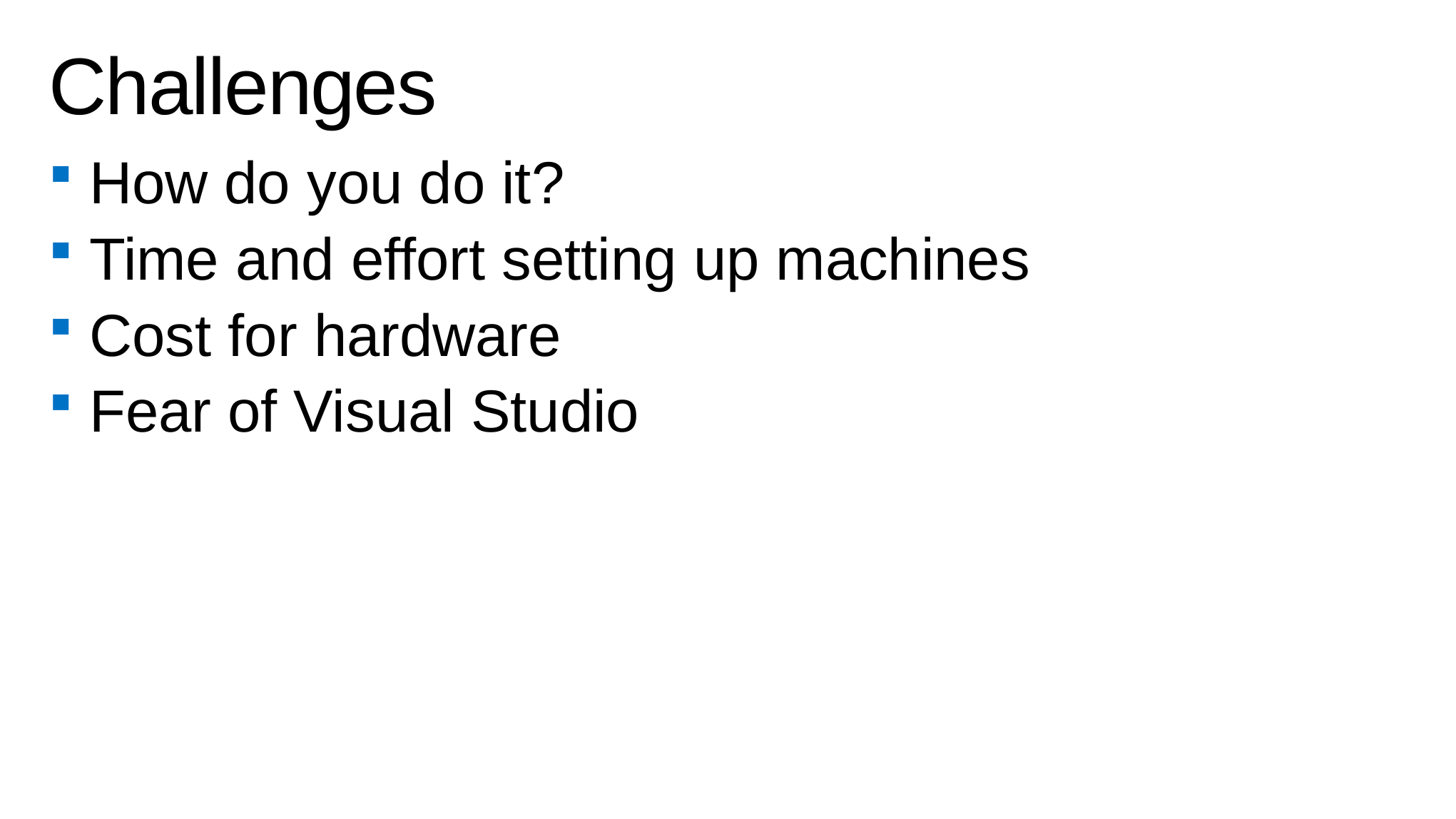

# Challenges
How do you do it?
Time and effort setting up machines
Cost for hardware
Fear of Visual Studio